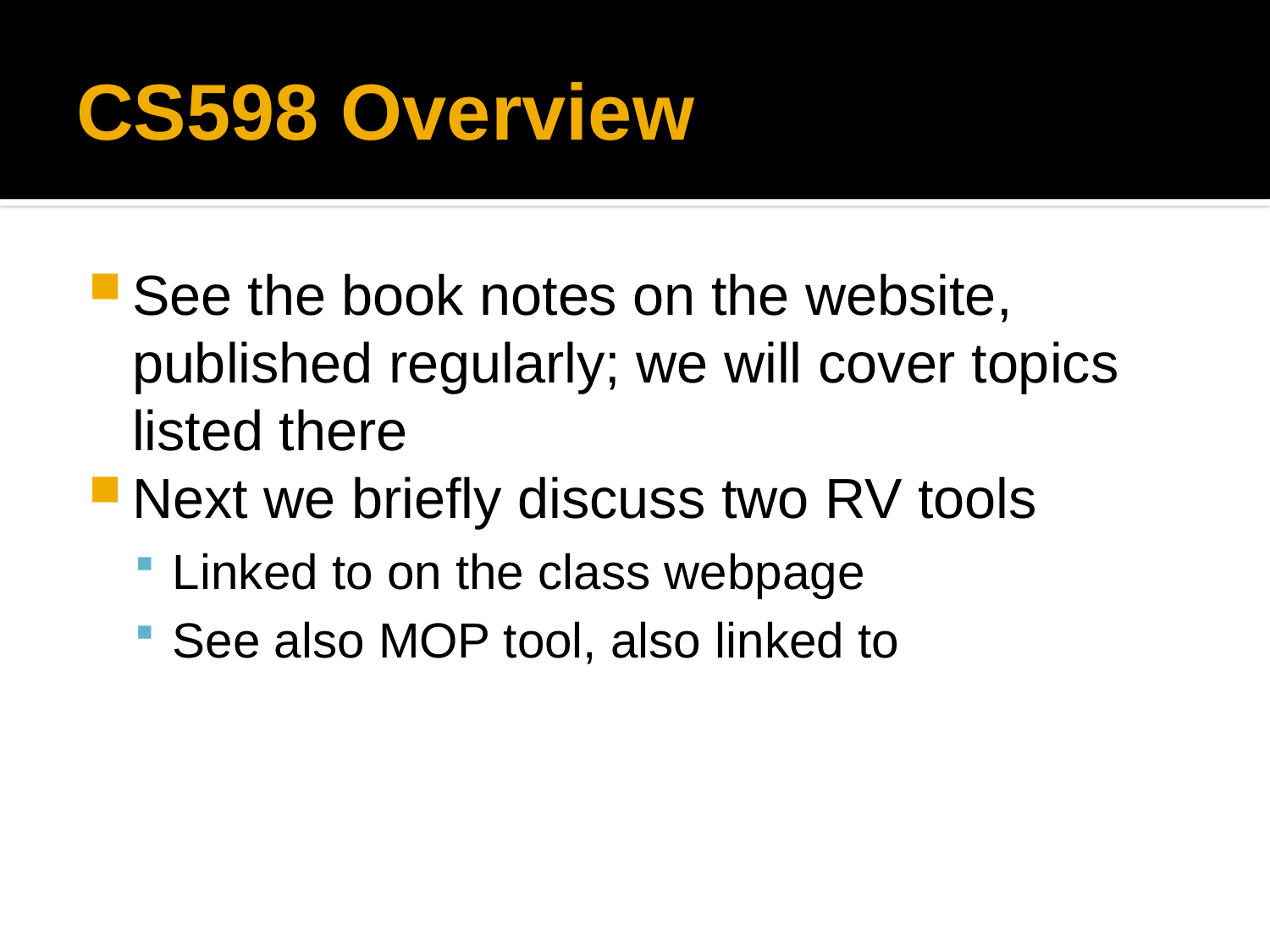

# CS598 Overview
See the book notes on the website, published regularly; we will cover topics listed there
Next we briefly discuss two RV tools
Linked to on the class webpage
See also MOP tool, also linked to